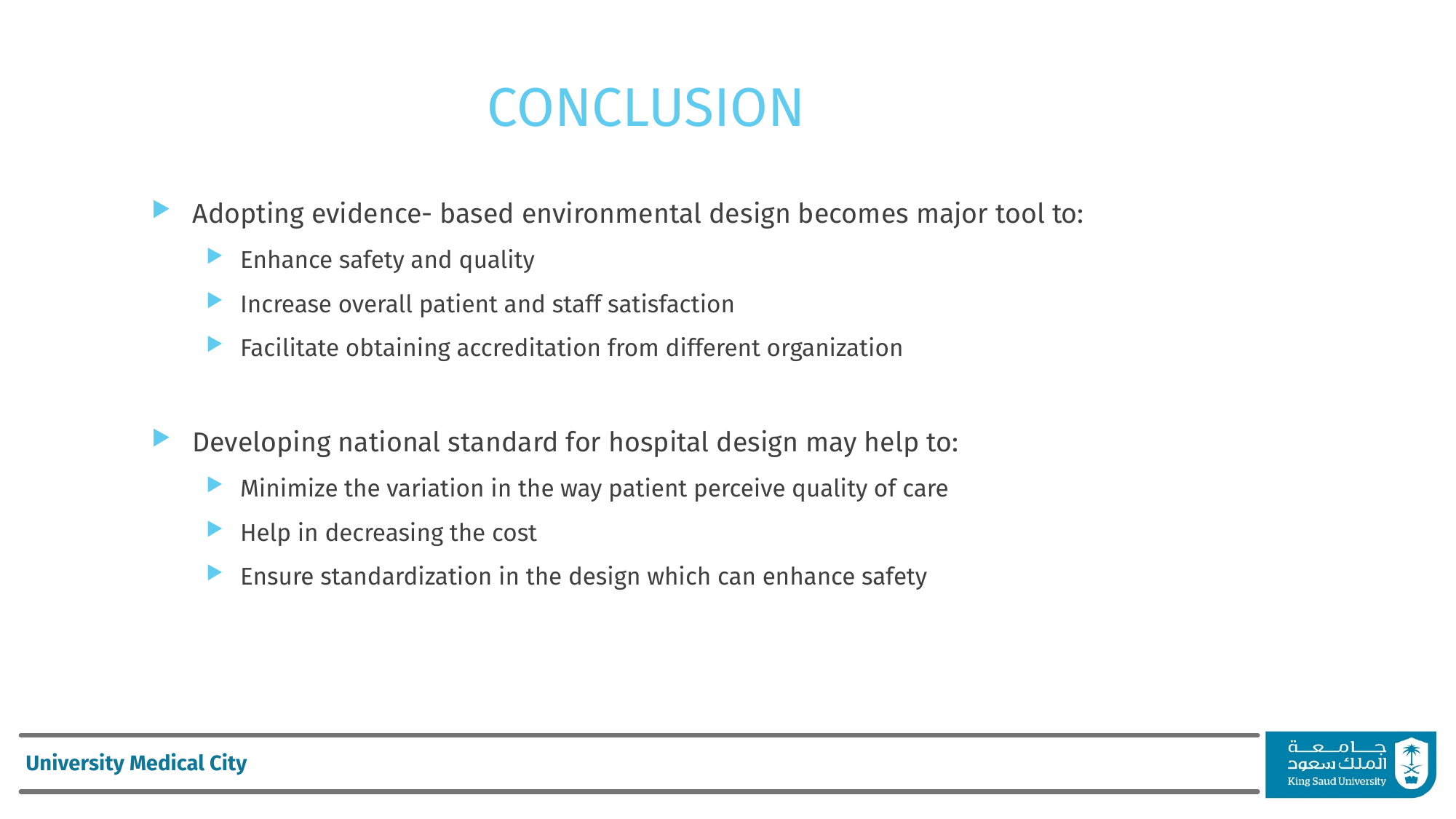

# CONCLUSION
Adopting evidence- based environmental design becomes major tool to:
Enhance safety and quality
Increase overall patient and staff satisfaction
Facilitate obtaining accreditation from different organization

Developing national standard for hospital design may help to:
Minimize the variation in the way patient perceive quality of care
Help in decreasing the cost
Ensure standardization in the design which can enhance safety